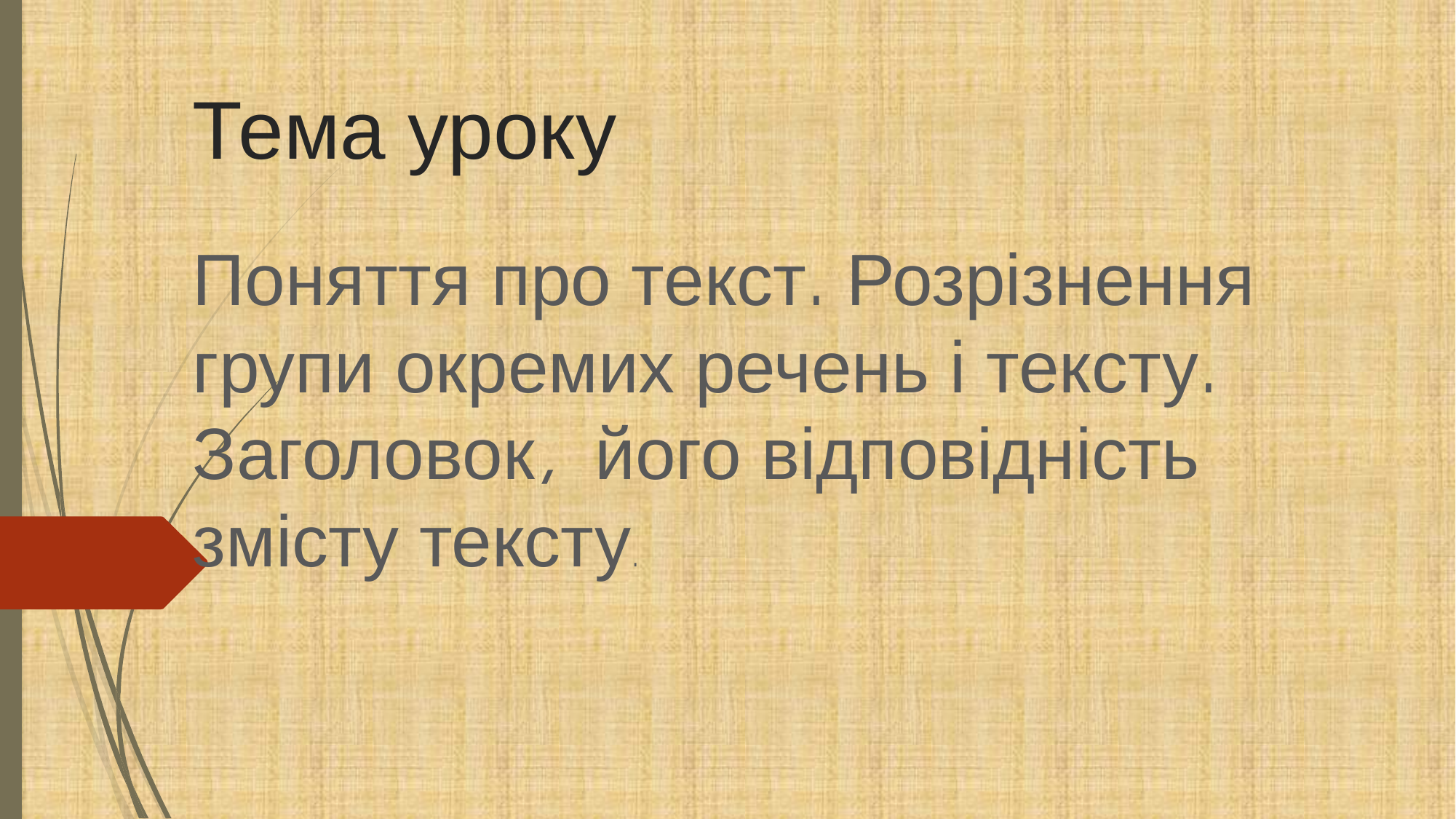

# Тема уроку
Поняття про текст. Розрізнення групи окремих речень і тексту. Заголовок,  його відповідність змісту тексту.